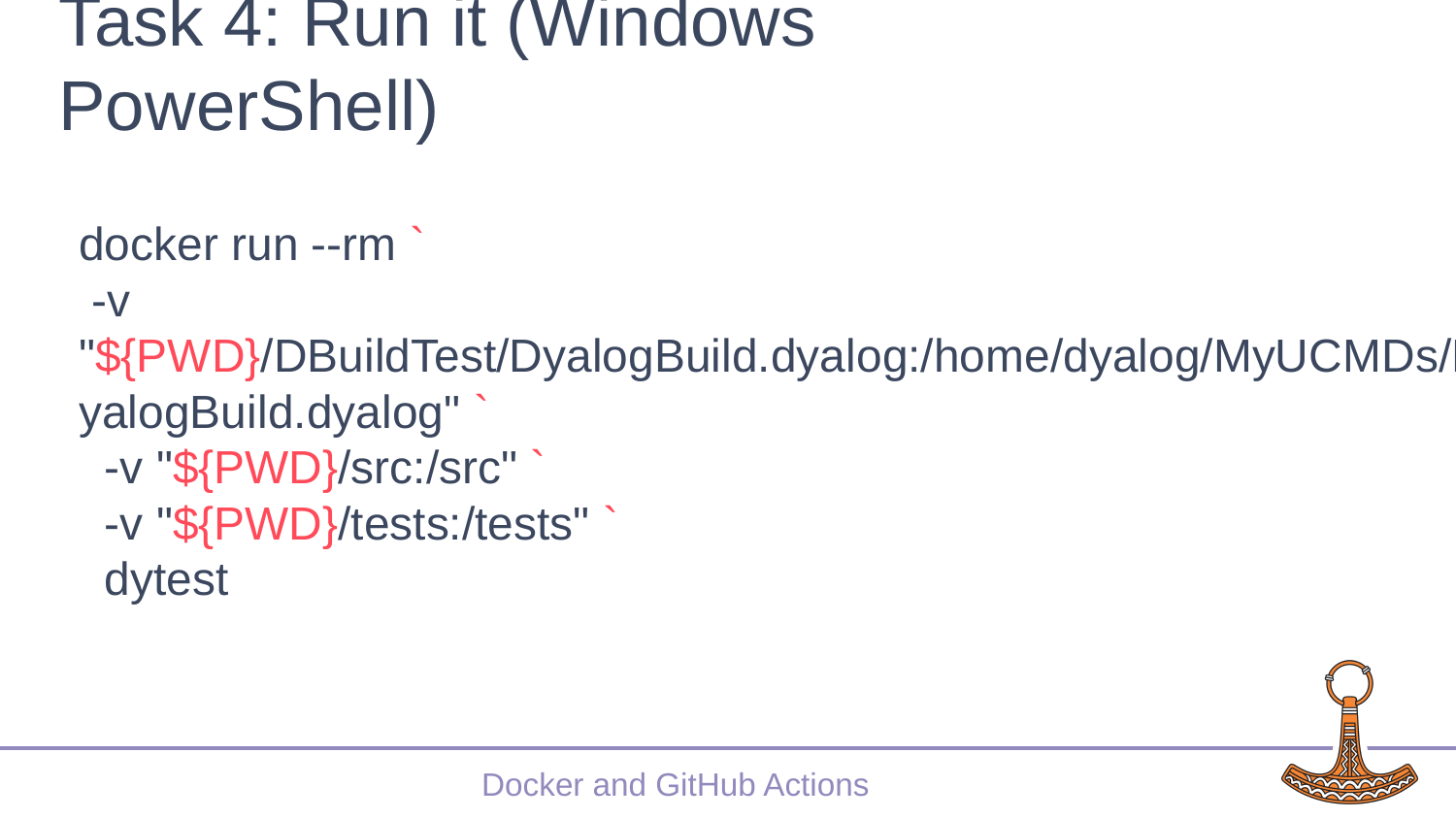

Task 4: Run it (Windows PowerShell)
Run dir;testdir;results

testdir ← 'tests',⍨⊃1⎕NPARTS'[/\\]$'⎕R''⊃dir
:If ~(⎕NEXISTS⍠1) testdir,'/test_*'
    ⎕←'No tests found'
    ⎕OFF 0
:EndIf
⎕PW ← 32767
results ← ⎕SE.UCMD'DTest ',testdir, ' -quiet'
:If 0=≢results
    ⎕←'All tests passed'
    ⎕OFF 0
:Else
    ⎕←results
    ⎕OFF 11
:EndIf
docker run --rm `
 -v "${PWD}/DBuildTest/DyalogBuild.dyalog:/home/dyalog/MyUCMDs/DyalogBuild.dyalog" `
  -v "${PWD}/src:/src" `
  -v "${PWD}/tests:/tests" `
  dytest
43